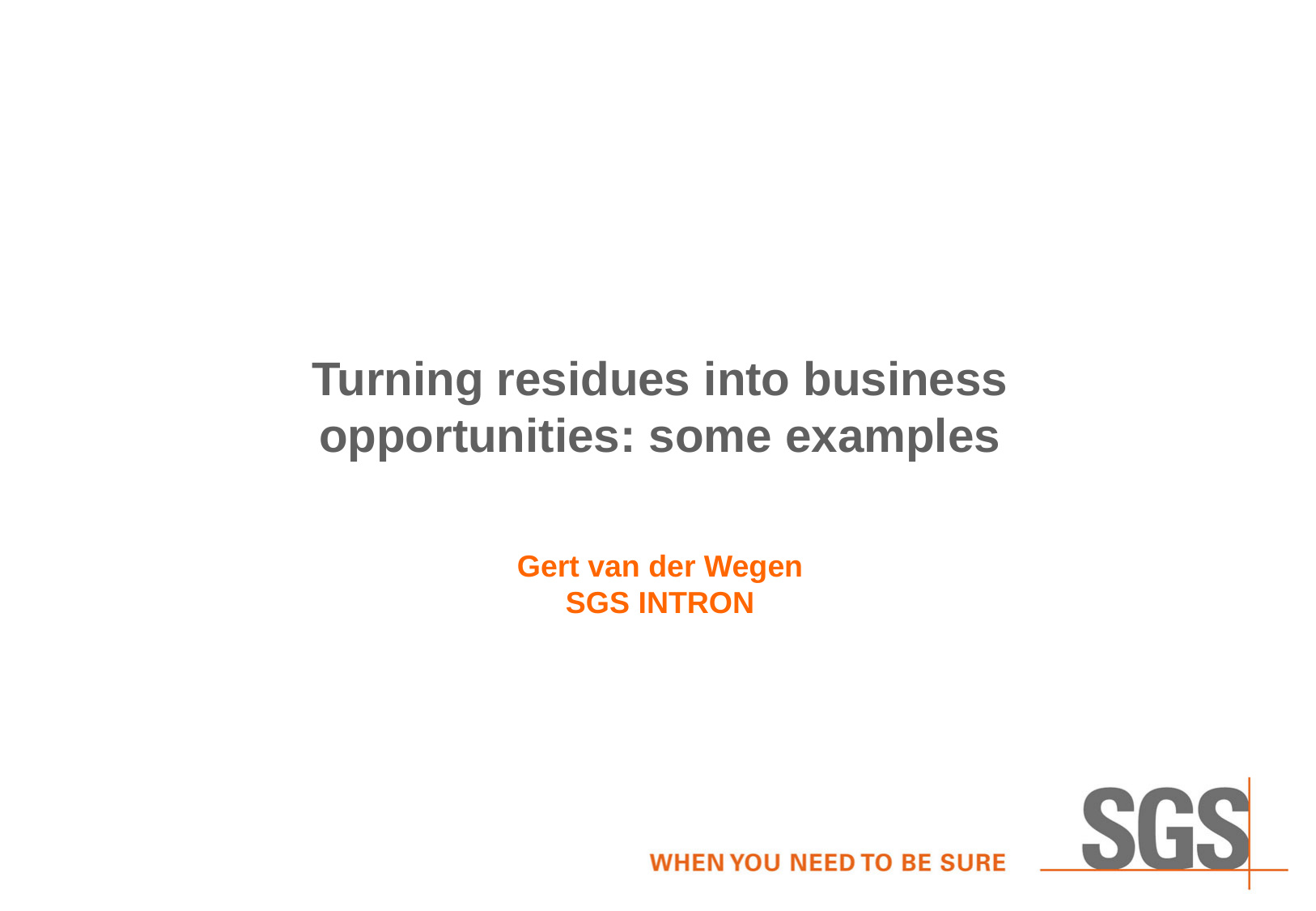

# Turning residues into business opportunities: some examples Gert van der Wegen SGS INTRON